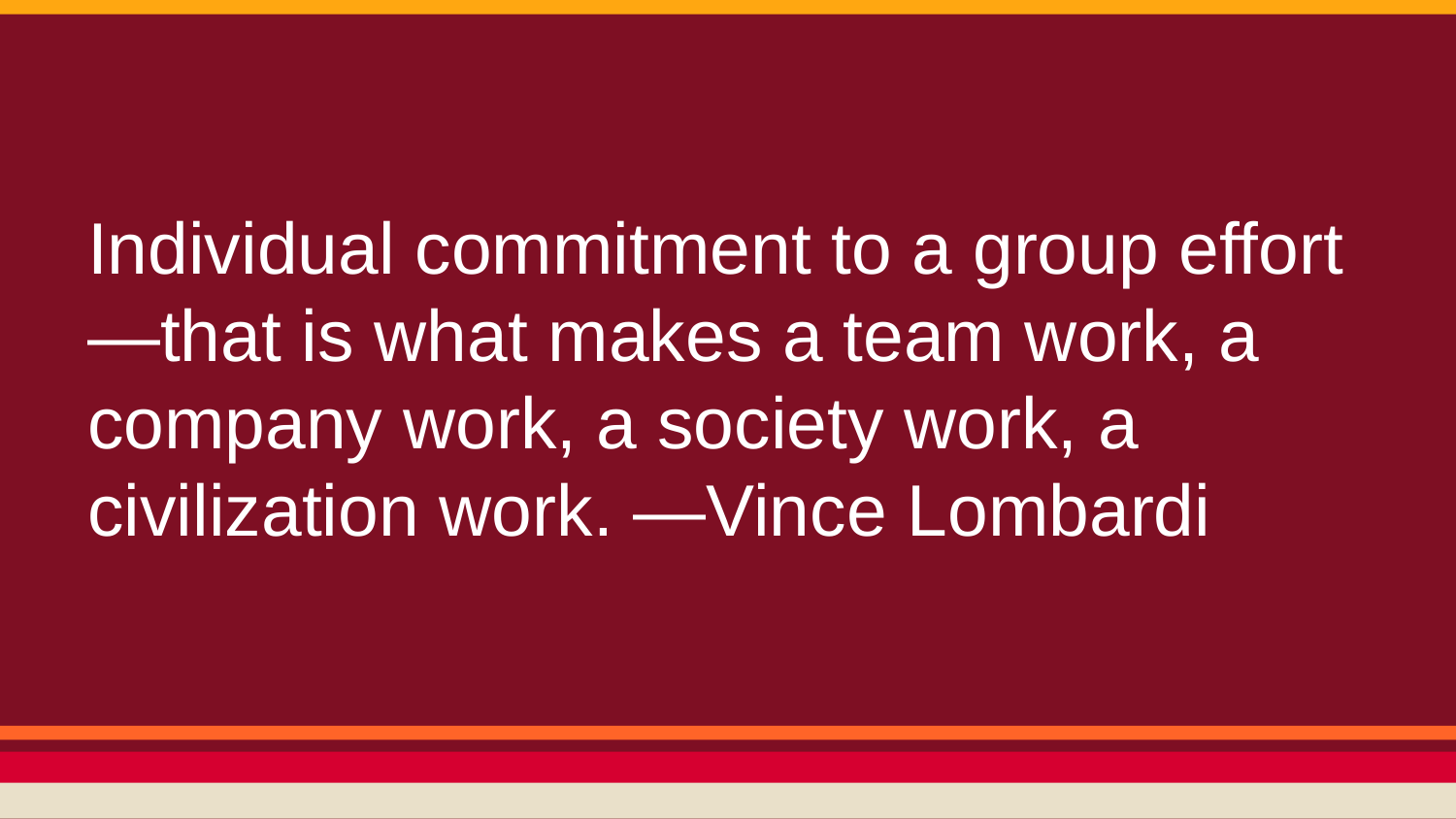

Individual commitment to a group effort—that is what makes a team work, a company work, a society work, a civilization work. —Vince Lombardi